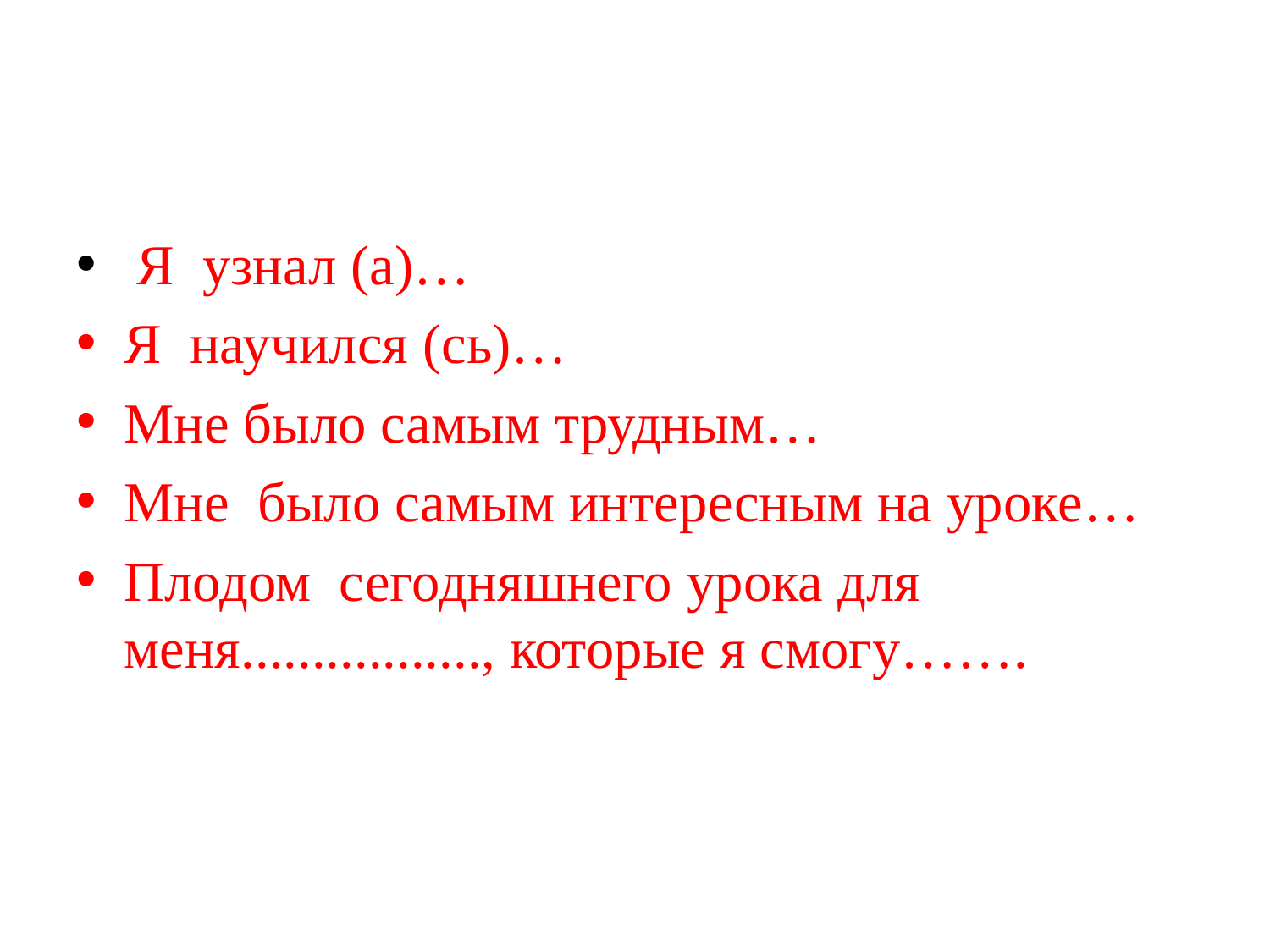

#
 Я  узнал (а)…
Я  научился (сь)…
Мне было самым трудным…
Мне  было самым интересным на уроке…
Плодом  сегодняшнего урока для меня................., которые я смогу…….